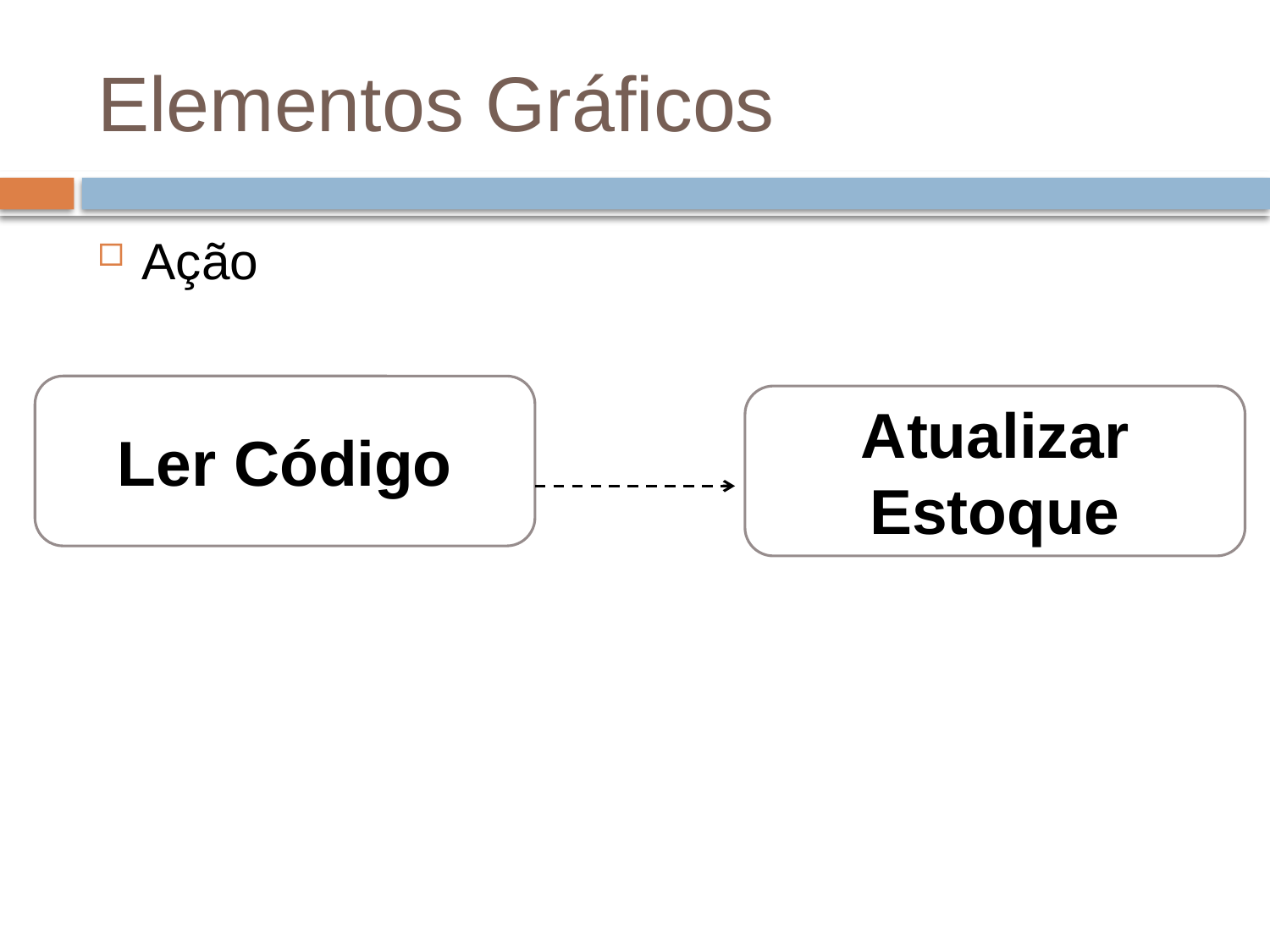

# Elementos Gráficos
Ação
Ler Código
Atualizar Estoque